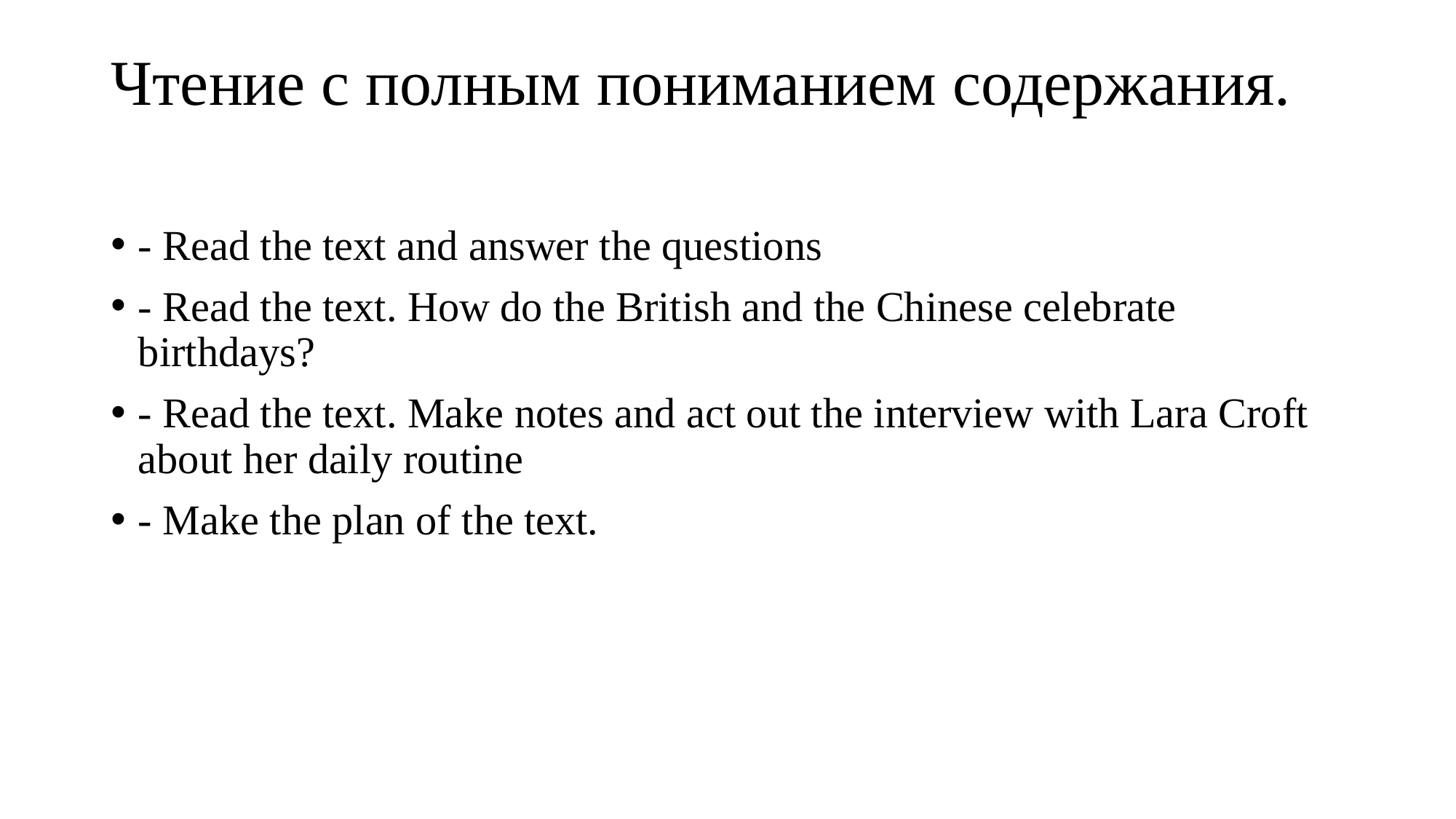

# Чтение с полным пониманием содержания.
- Read the text and answer the questions
- Read the text. How do the British and the Chinese celebrate birthdays?
- Read the text. Make notes and act out the interview with Lara Croft about her daily routine
- Make the plan of the text.